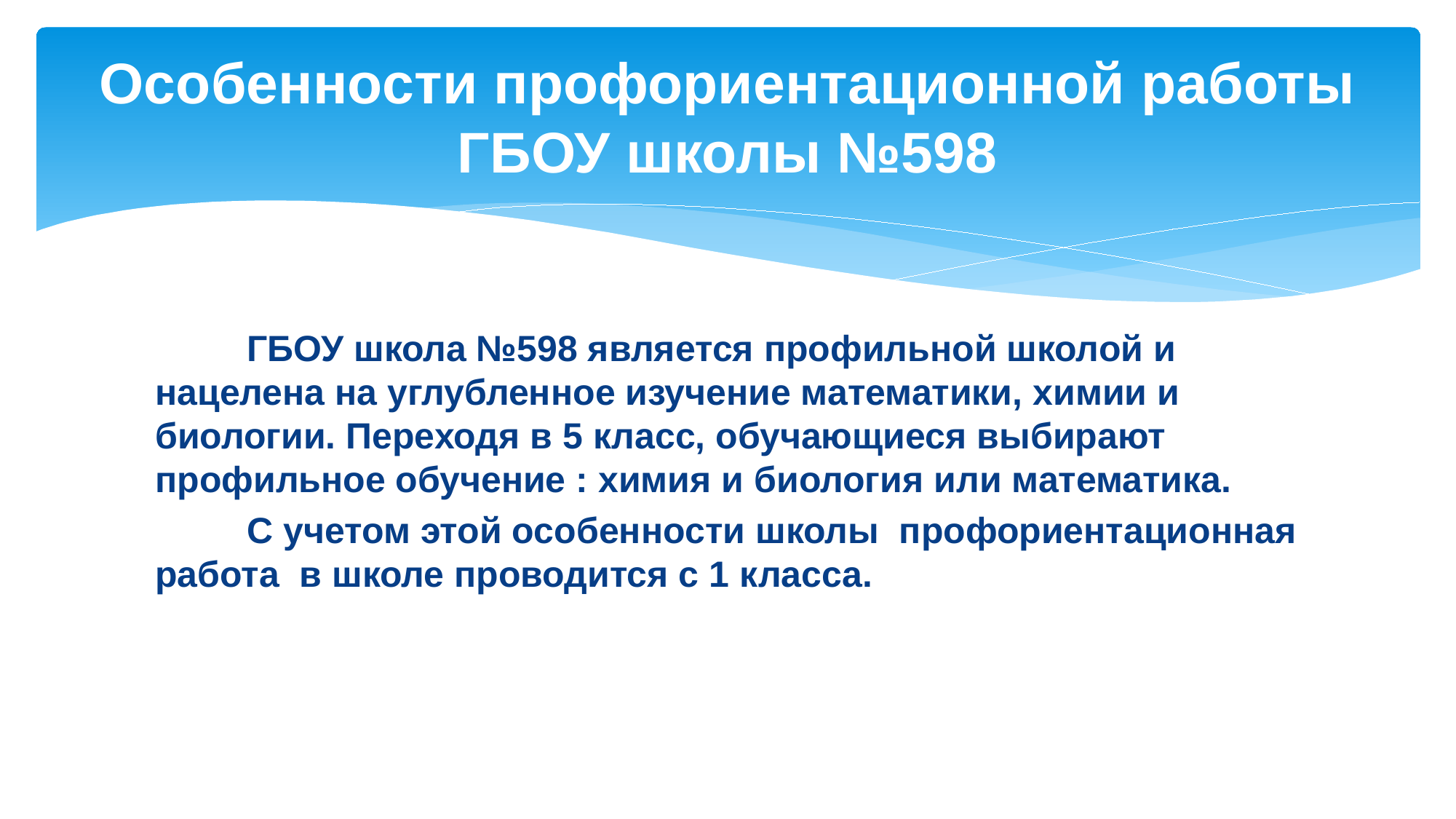

# Особенности профориентационной работы ГБОУ школы №598
         ГБОУ школа №598 является профильной школой и нацелена на углубленное изучение математики, химии и биологии. Переходя в 5 класс, обучающиеся выбирают профильное обучение : химия и биология или математика.
         С учетом этой особенности школы  профориентационная работа  в школе проводится с 1 класса.